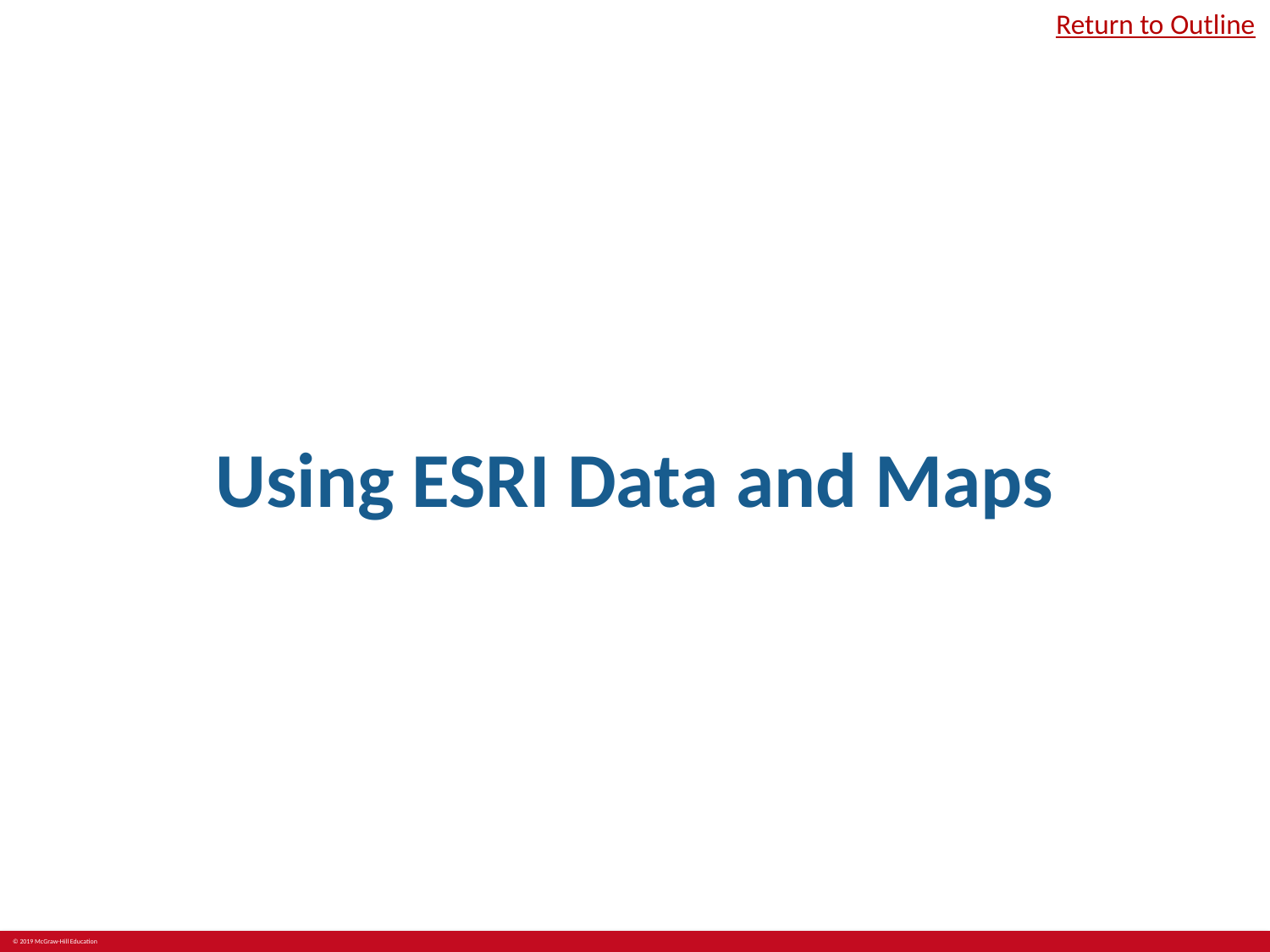

Return to Outline
# Using ESRI Data and Maps